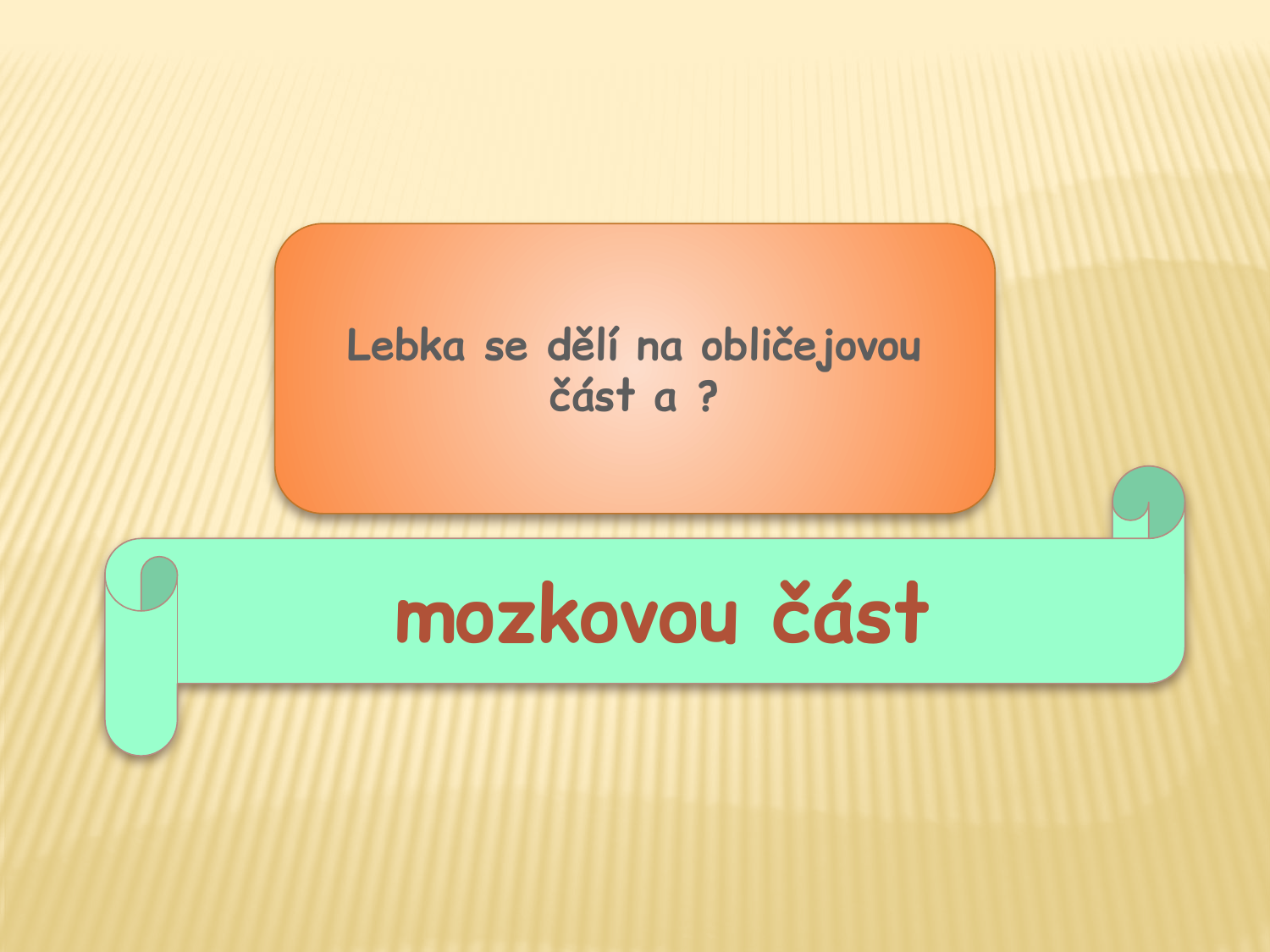

Lebka se dělí na obličejovou část a ?
mozkovou část